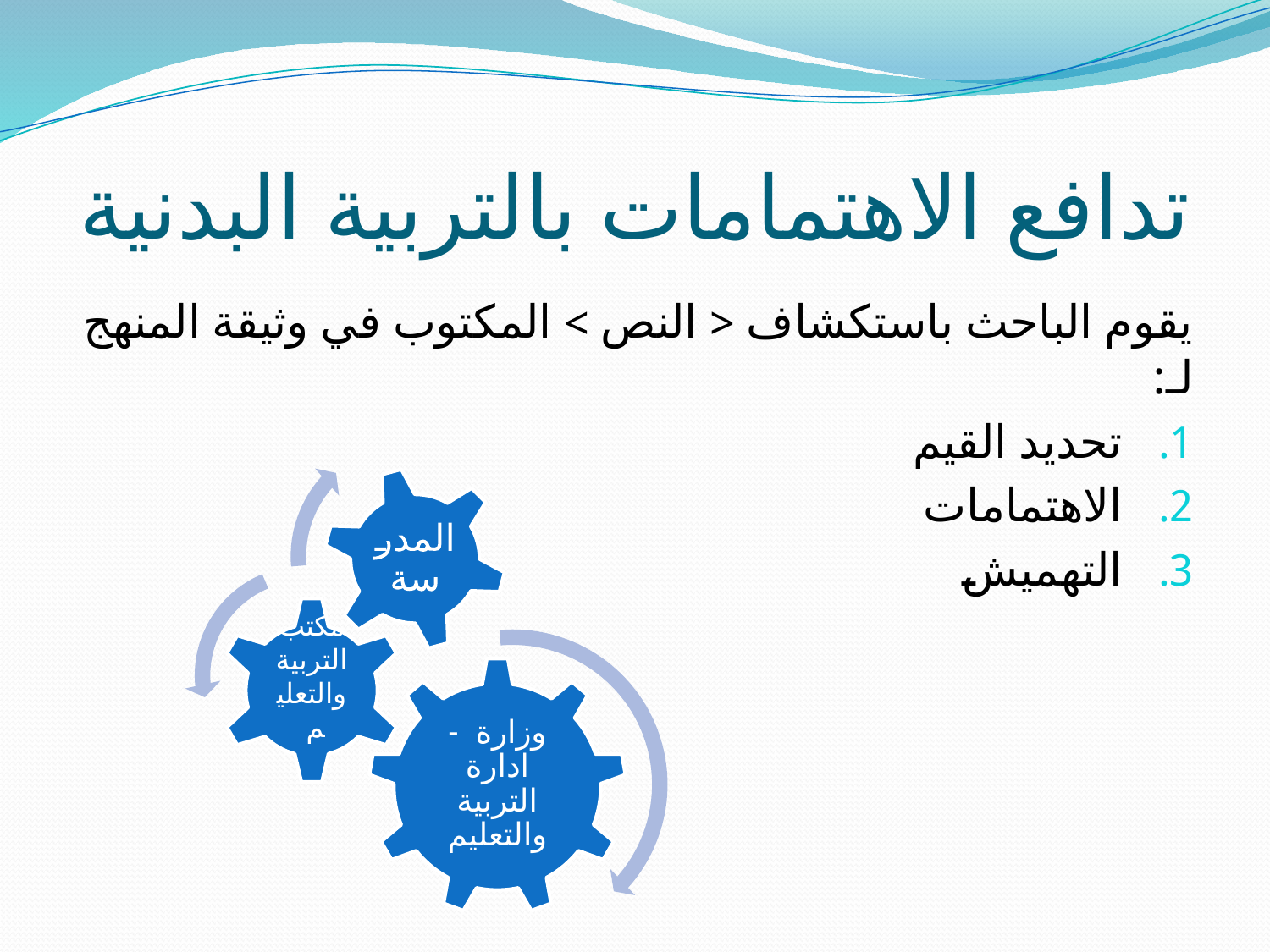

# تدافع الاهتمامات بالتربية البدنية

يقوم الباحث باستكشاف < النص > المكتوب في وثيقة المنهج لـ:
تحديد القيم
الاهتمامات
التهميش

وزارة  - ادارة التربية والتعليم
مكتب التربية والتعليم

المدرسة